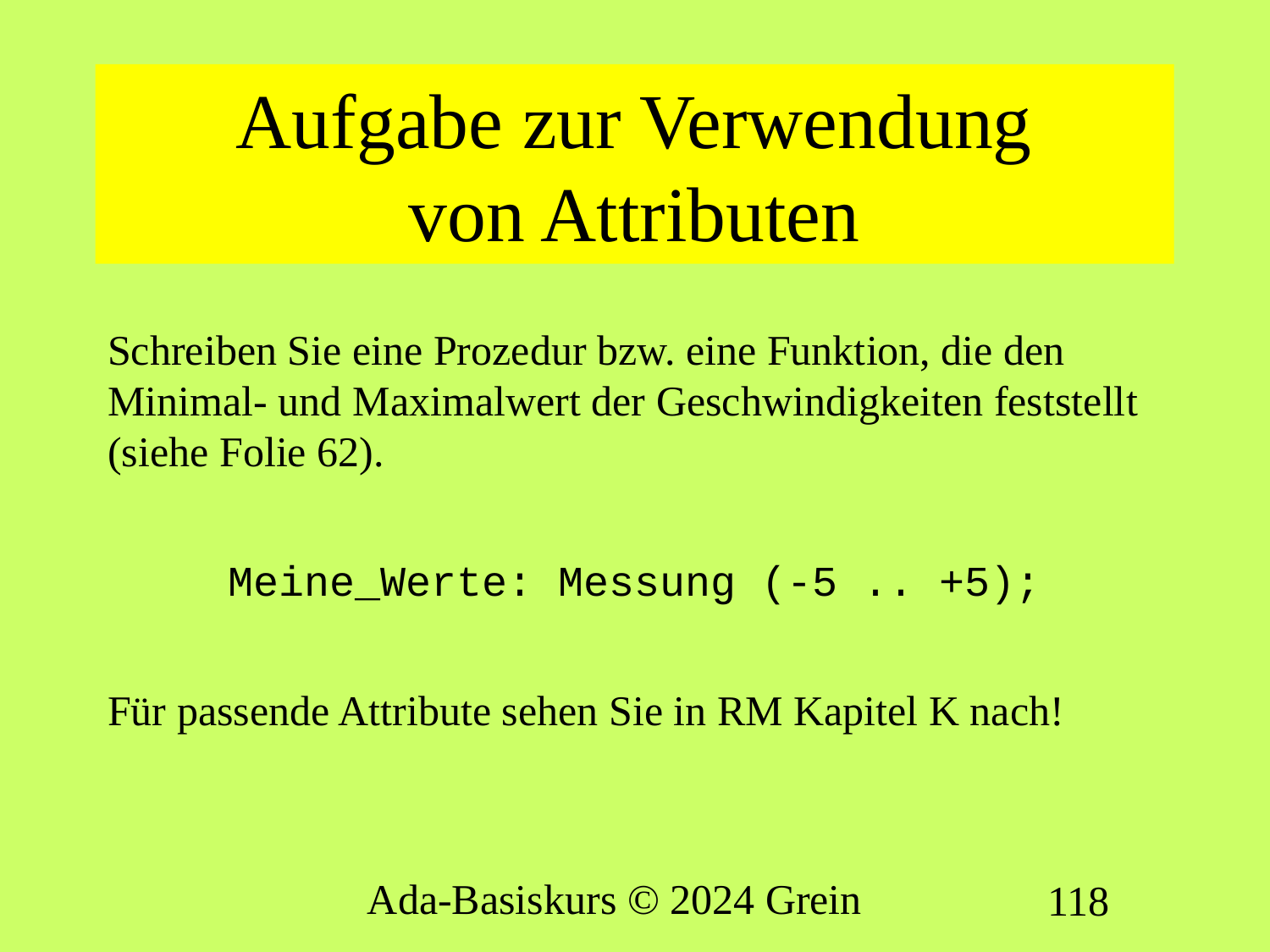

# Aufgabe zur Verwendung von Attributen
Schreiben Sie eine Prozedur bzw. eine Funktion, die den Minimal- und Maximalwert der Geschwindigkeiten feststellt (siehe Folie 62).

Meine_Werte: Messung (-5 .. +5);

Für passende Attribute sehen Sie in RM Kapitel K nach!
Ada-Basiskurs © 2024 Grein
118